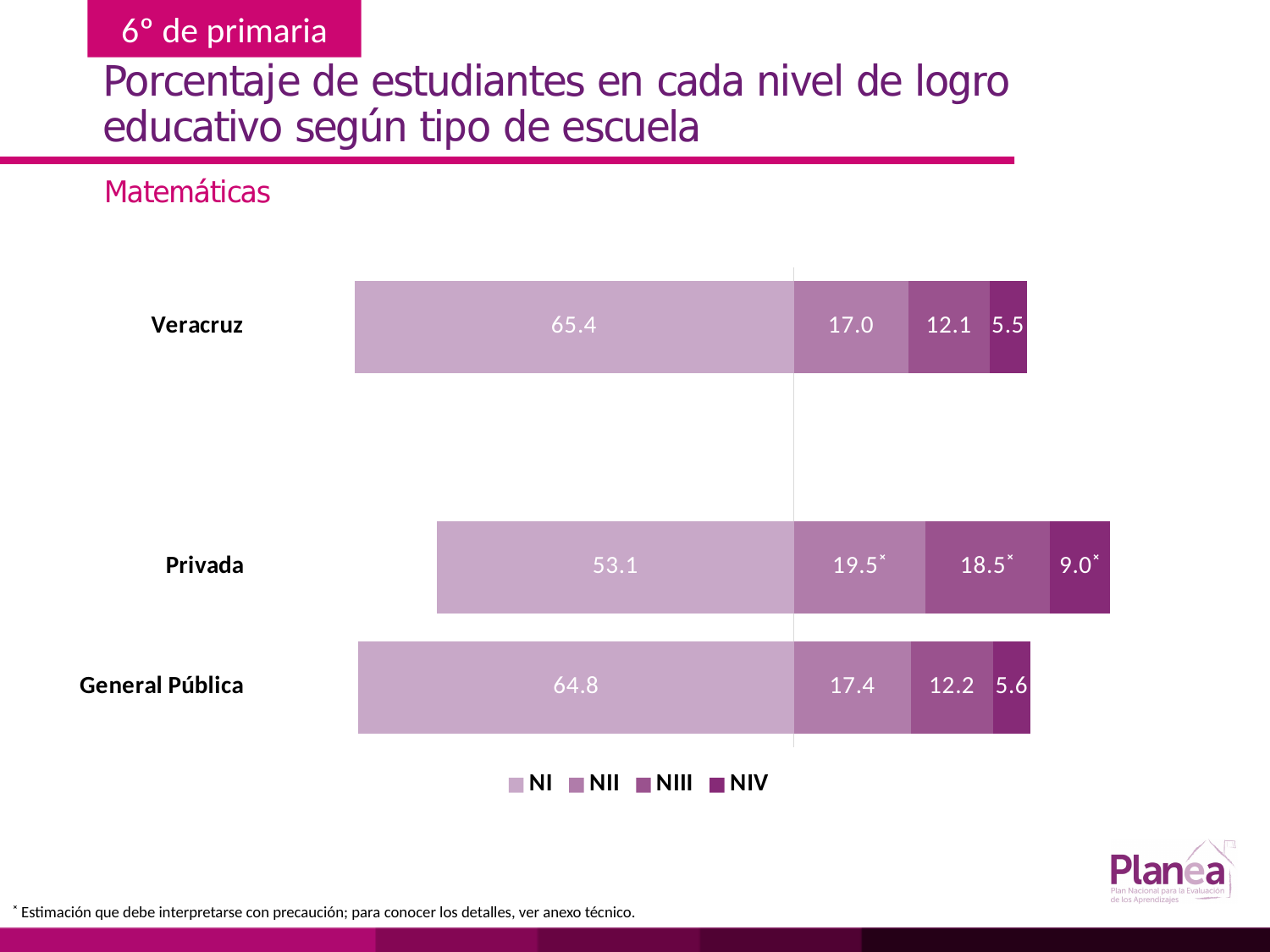

# Porcentaje de estudiantes en cada nivel de logro educativo según tipo de escuela

Matemáticas

### Chart

| Category |  |  |  |  |
|---|---|---|---|---|
| General Pública | -64.8 | 17.4 | 12.2 | 5.6 |
| Privada | -53.1 | 19.5 | 18.5 | 9.0 |
|  | None | None | None | None |
| Veracruz | -65.4 | 17.0 | 12.1 | 5.5 |
˟ Estimación que debe interpretarse con precaución; para conocer los detalles, ver anexo técnico.